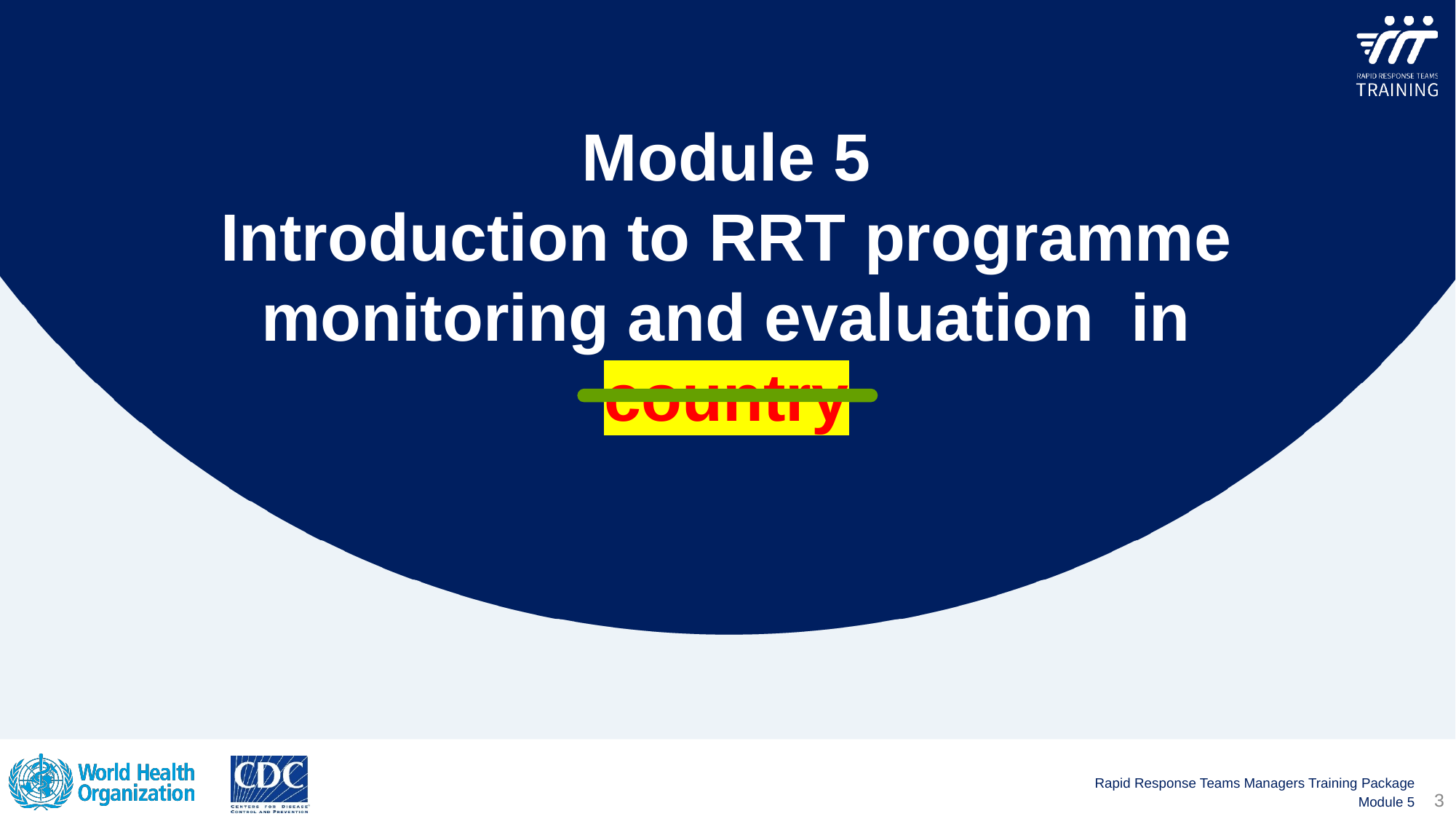

Module 5
Introduction to RRT programme monitoring and evaluation  in country

3